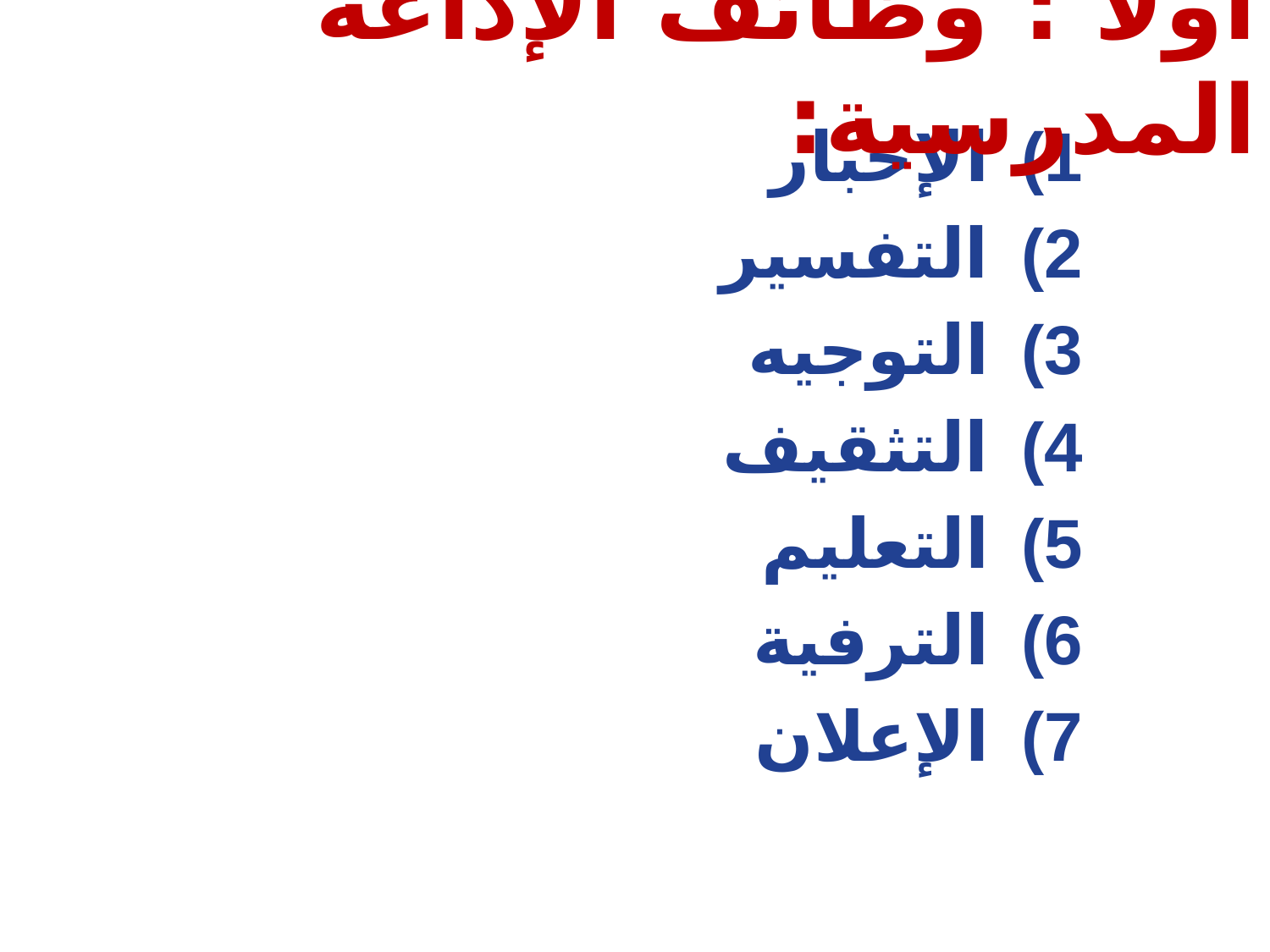

أولا : وظائف الإذاعة المدرسية:
 الإخبار
 التفسير
 التوجيه
 التثقيف
 التعليم
 الترفية
 الإعلان